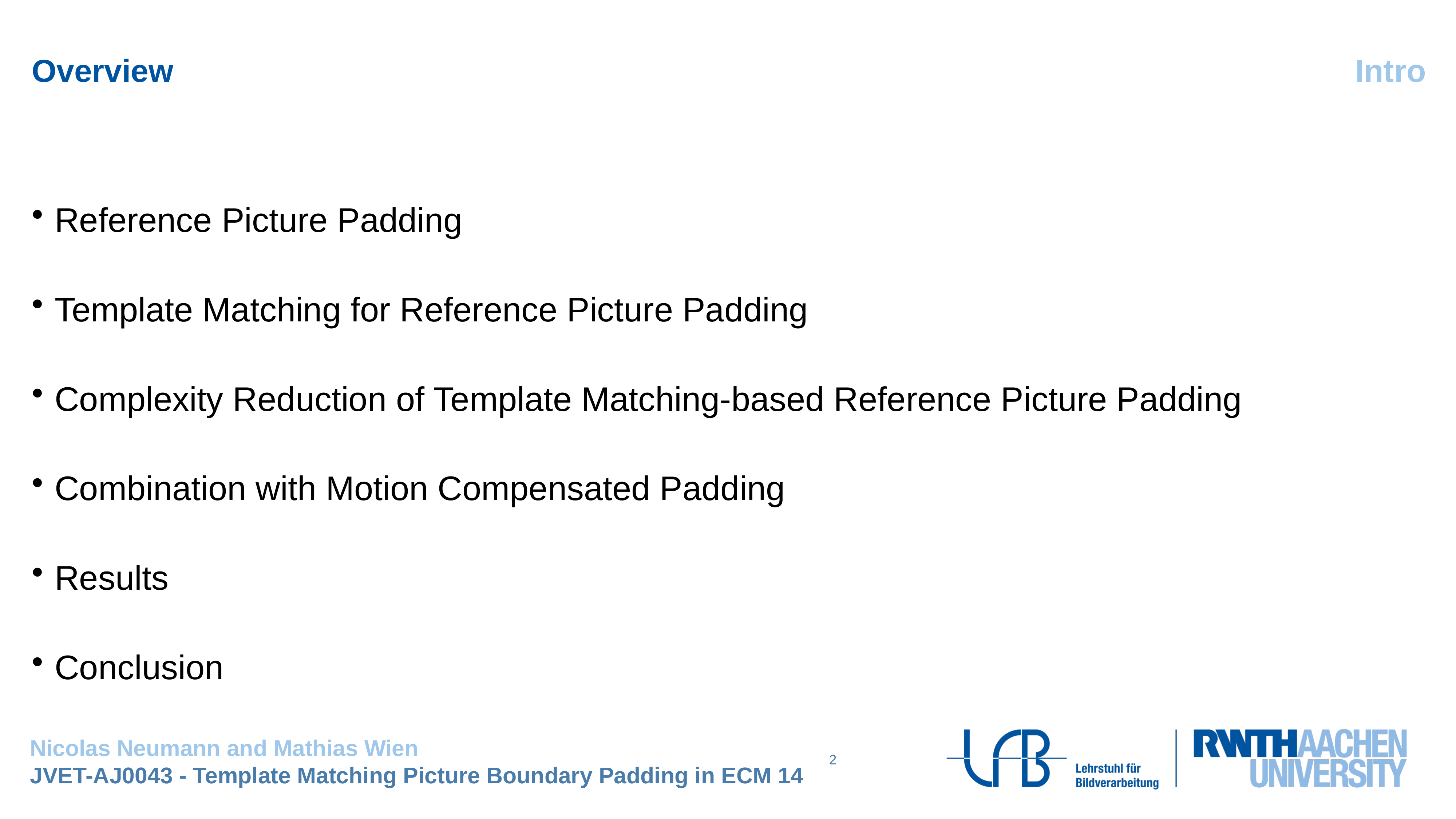

Overview
Intro
Reference Picture Padding
Template Matching for Reference Picture Padding
Complexity Reduction of Template Matching-based Reference Picture Padding
Combination with Motion Compensated Padding
Results
Conclusion
2